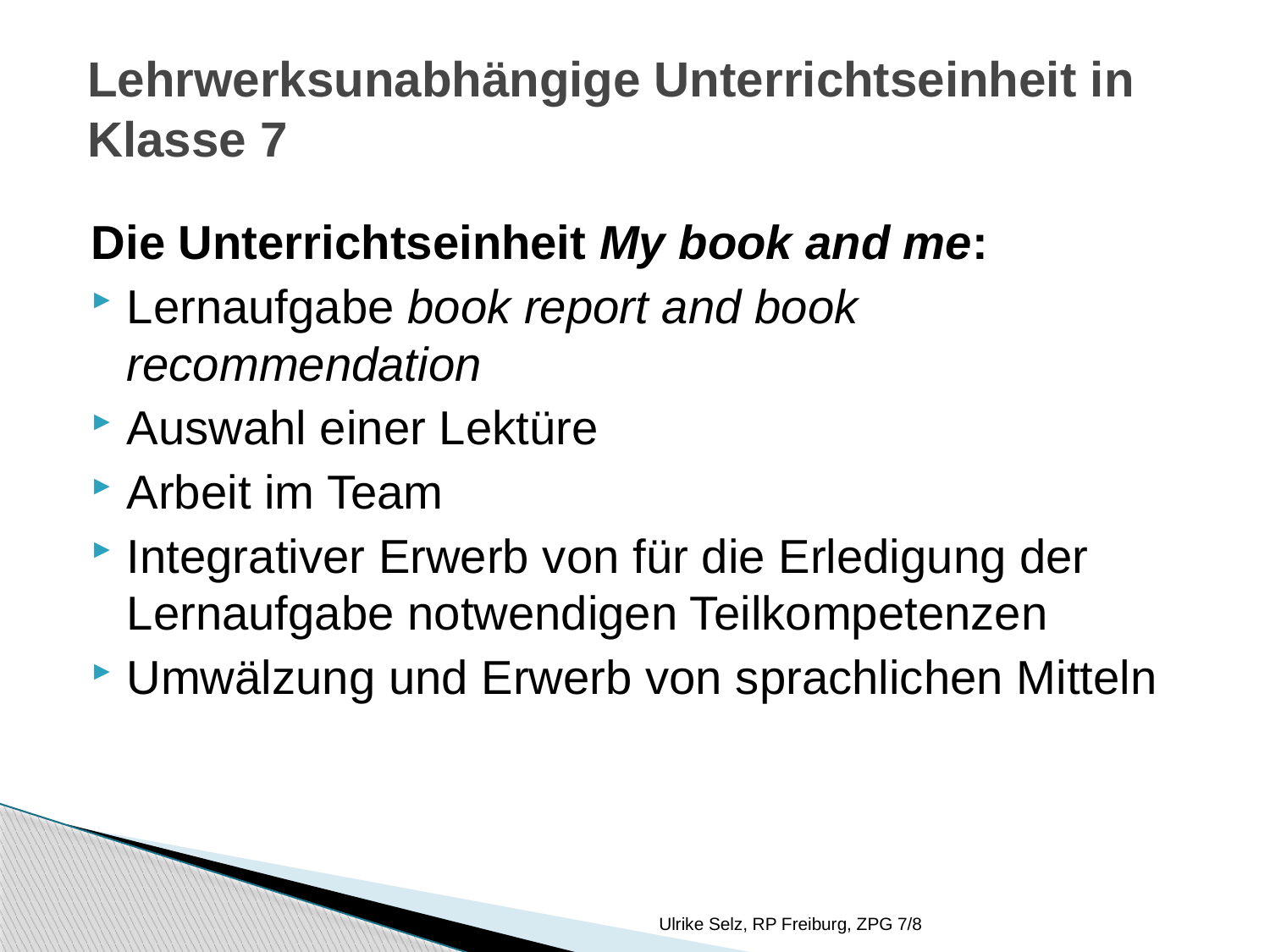

# Lehrwerksunabhängige Unterrichtseinheit in Klasse 7
Die Unterrichtseinheit My book and me:
Lernaufgabe book report and book recommendation
Auswahl einer Lektüre
Arbeit im Team
Integrativer Erwerb von für die Erledigung der Lernaufgabe notwendigen Teilkompetenzen
Umwälzung und Erwerb von sprachlichen Mitteln

Ulrike Selz, RP Freiburg, ZPG 7/8